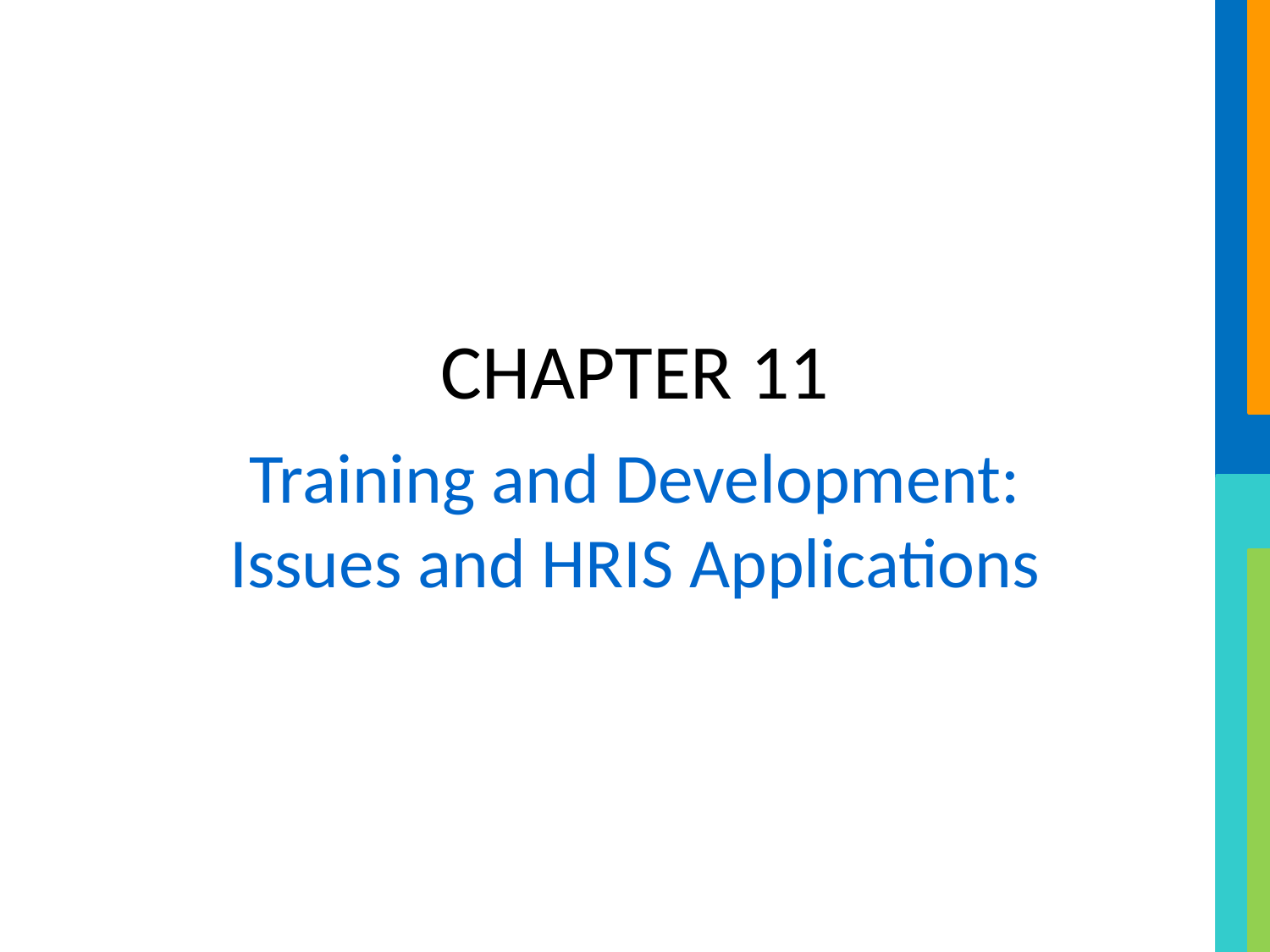

# CHAPTER 11
Training and Development:
Issues and HRIS Applications